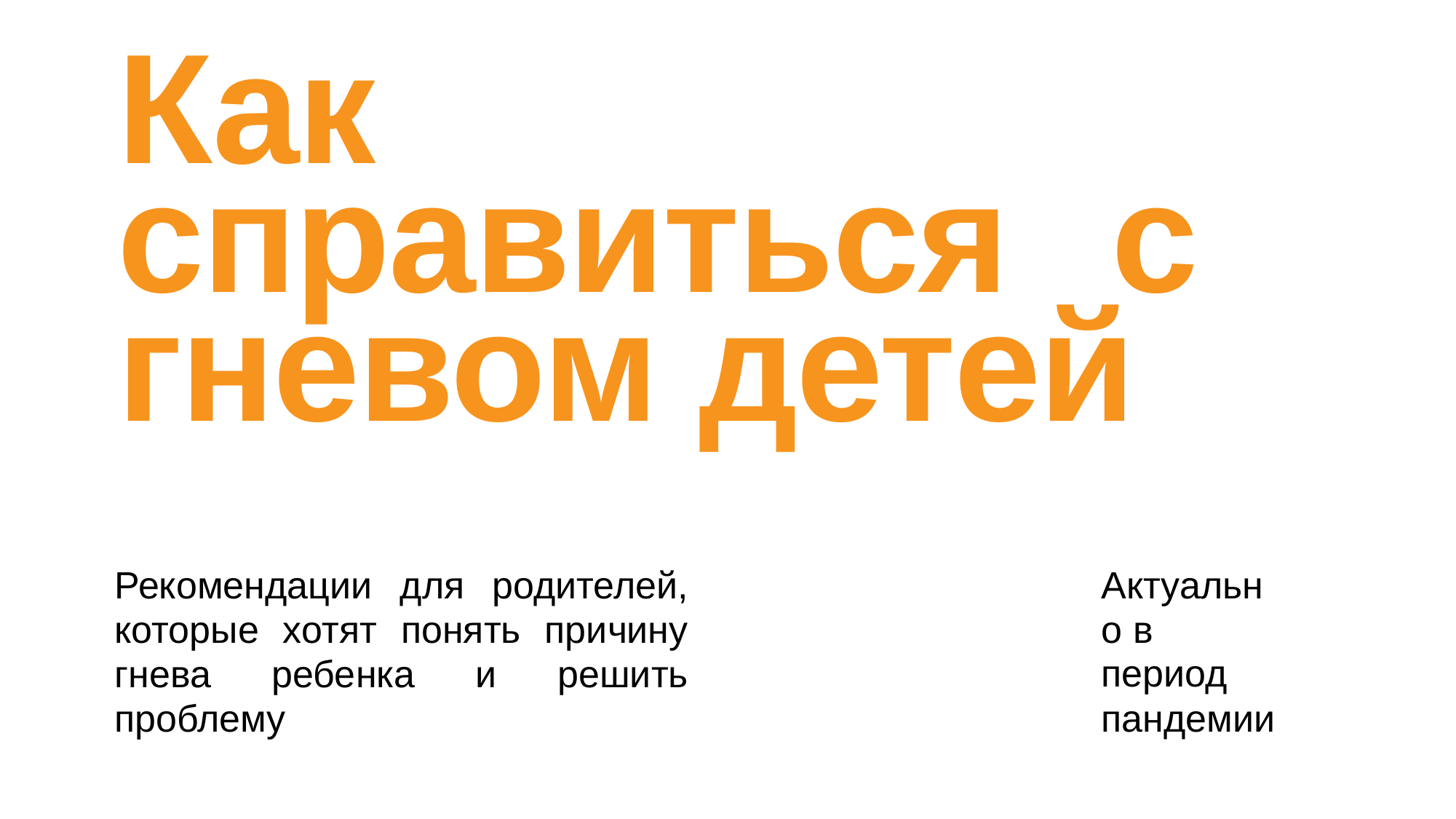

Как справиться с гневом детей
Рекомендации для родителей, которые хотят понять причину гнева ребенка и решить проблему
Актуально в период пандемии